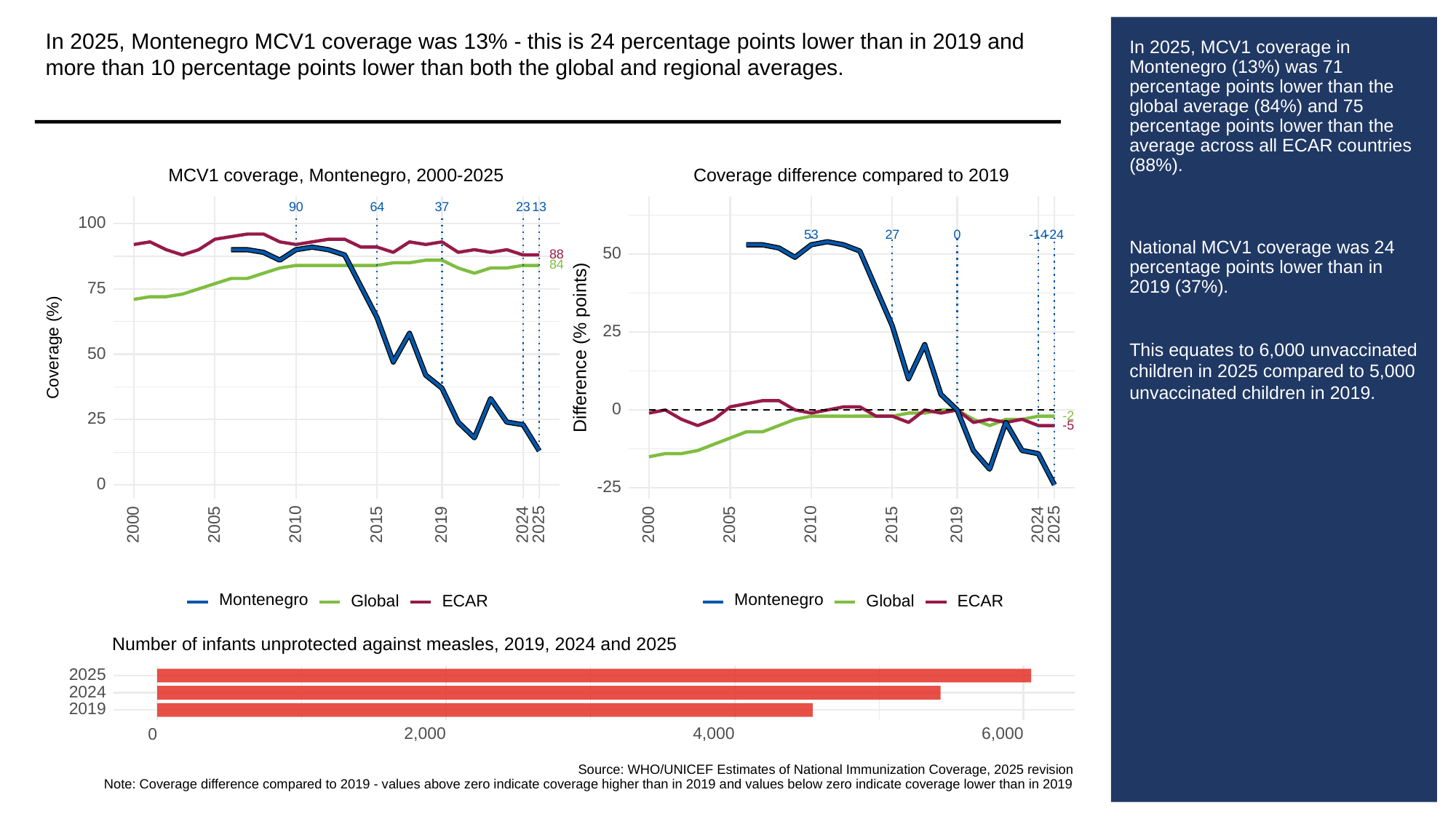

In 2025, Montenegro MCV1 coverage was 13% - this is 24 percentage points lower than in 2019 and more than 10 percentage points lower than both the global and regional averages.
# In 2025, MCV1 coverage in Montenegro (13%) was 71 percentage points lower than the global average (84%) and 75 percentage points lower than the average across all ECAR countries (88%).

National MCV1 coverage was 24 percentage points lower than in 2019 (37%).

This equates to 6,000 unvaccinated children in 2025 compared to 5,000 unvaccinated children in 2019.

MCV1 coverage, Montenegro, 2000-2025
Coverage difference compared to 2019

37
23
13
90
64

100

53
0
27
-14
-24

50
88

84
75

25

Difference (% points)
Coverage (%)
50

0

-2
25

-5

0
-25

2000
2005
2010
2015
2019
2024
2025
2000
2005
2010
2015
2019
2024
2025
Montenegro
Montenegro
Global
ECAR
Global
ECAR

Number of infants unprotected against measles, 2019, 2024 and 2025

2025

2024

2019

2,000
4,000
6,000
0
Source: WHO/UNICEF Estimates of National Immunization Coverage, 2025 revision
Note: Coverage difference compared to 2019 - values above zero indicate coverage higher than in 2019 and values below zero indicate coverage lower than in 2019